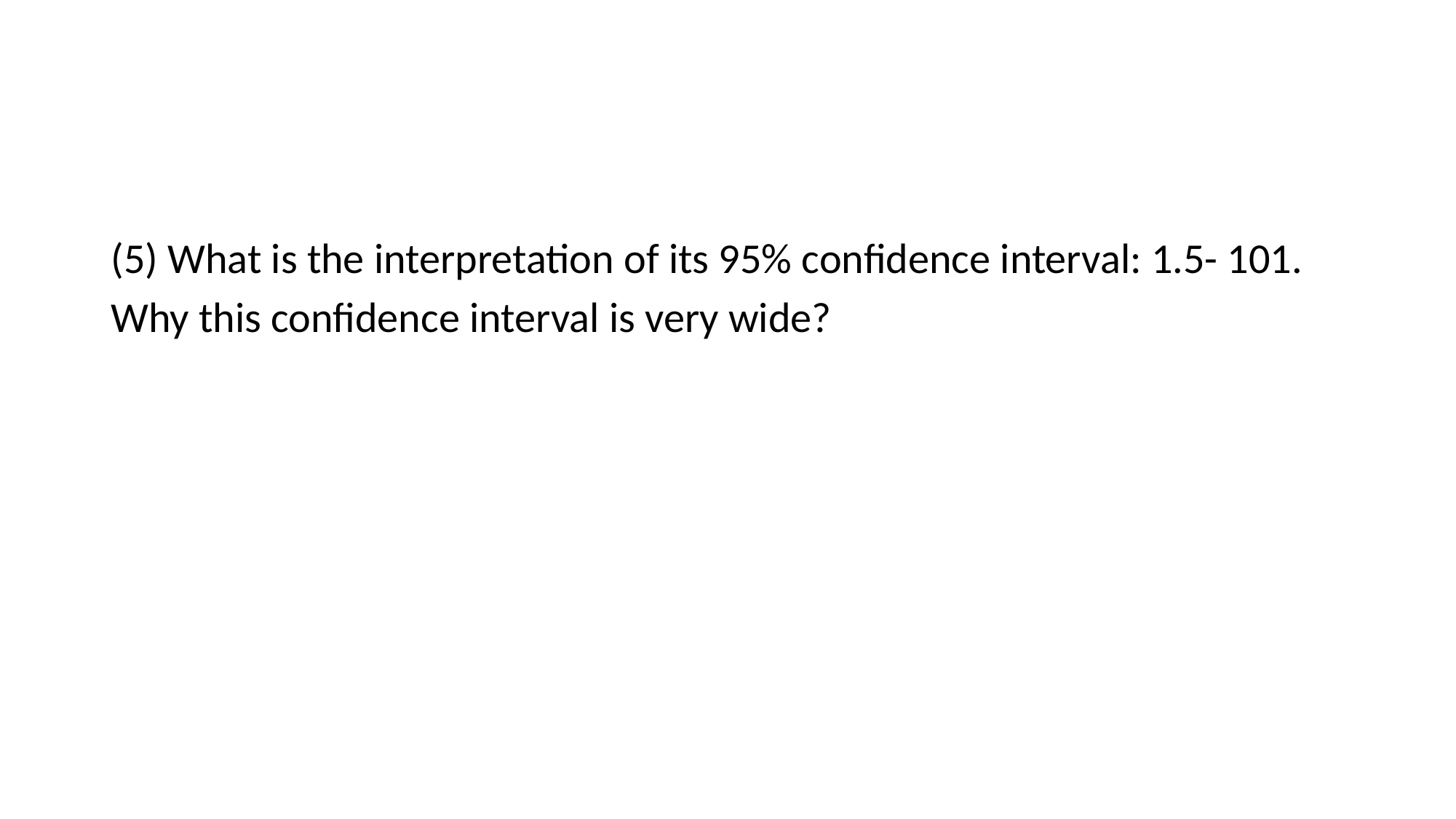

(5) What is the interpretation of its 95% confidence interval: 1.5- 101. Why this confidence interval is very wide?